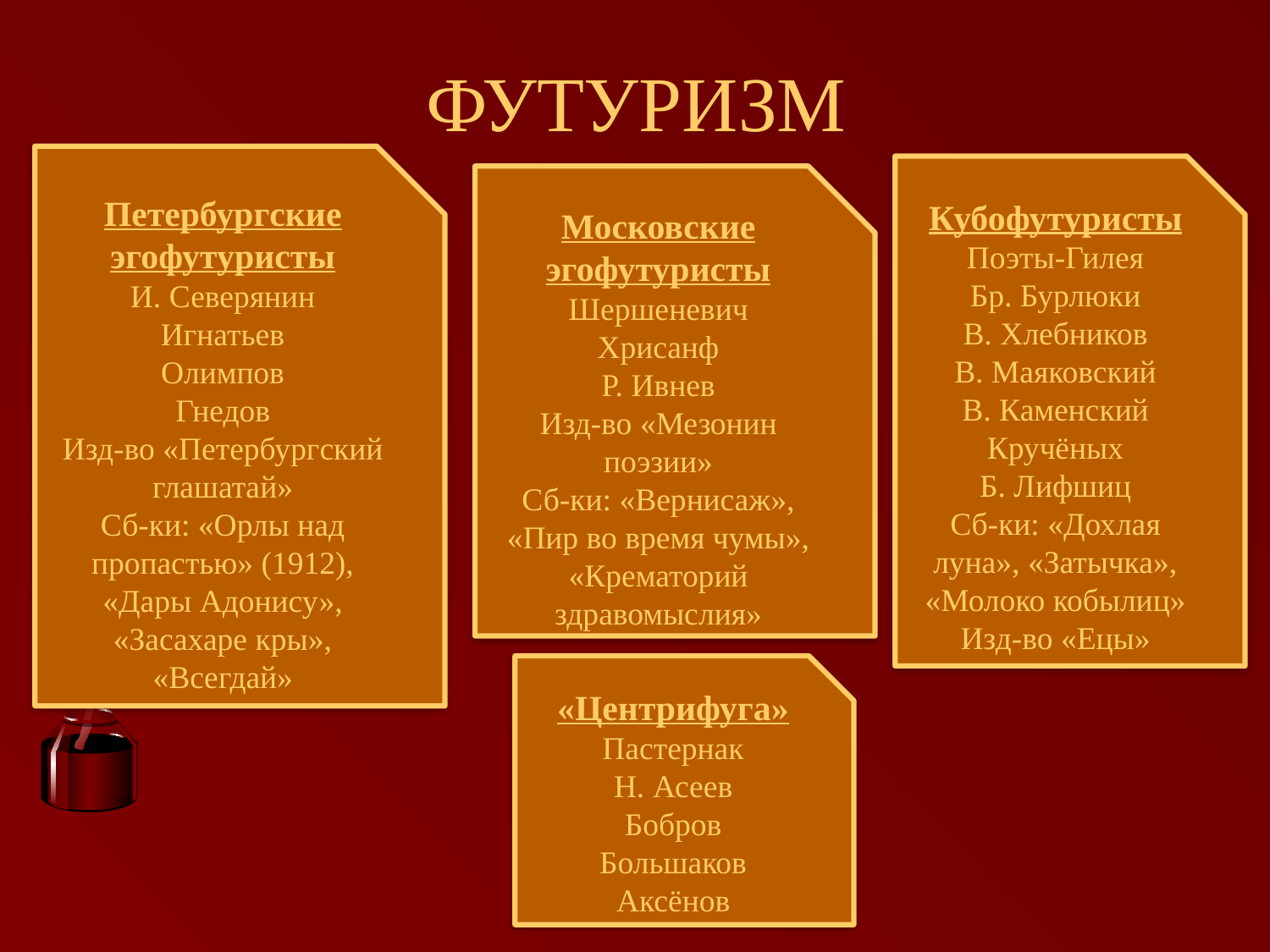

# ФУТУРИЗМ
Петербургские эгофутуристы
И. Северянин
Игнатьев
Олимпов
Гнедов
Изд-во «Петербургский глашатай»
Сб-ки: «Орлы над пропастью» (1912), «Дары Адонису», «Засахаре кры», «Всегдай»
Кубофутуристы
Поэты-Гилея
Бр. Бурлюки
В. Хлебников
В. Маяковский
В. Каменский
Кручёных
Б. Лифшиц
Сб-ки: «Дохлая луна», «Затычка», «Молоко кобылиц»
Изд-во «Ецы»
Московские эгофутуристы
Шершеневич
Хрисанф
Р. Ивнев
Изд-во «Мезонин поэзии»
Сб-ки: «Вернисаж», «Пир во время чумы», «Крематорий здравомыслия»
«Центрифуга»
Пастернак
Н. Асеев
Бобров
Большаков
Аксёнов